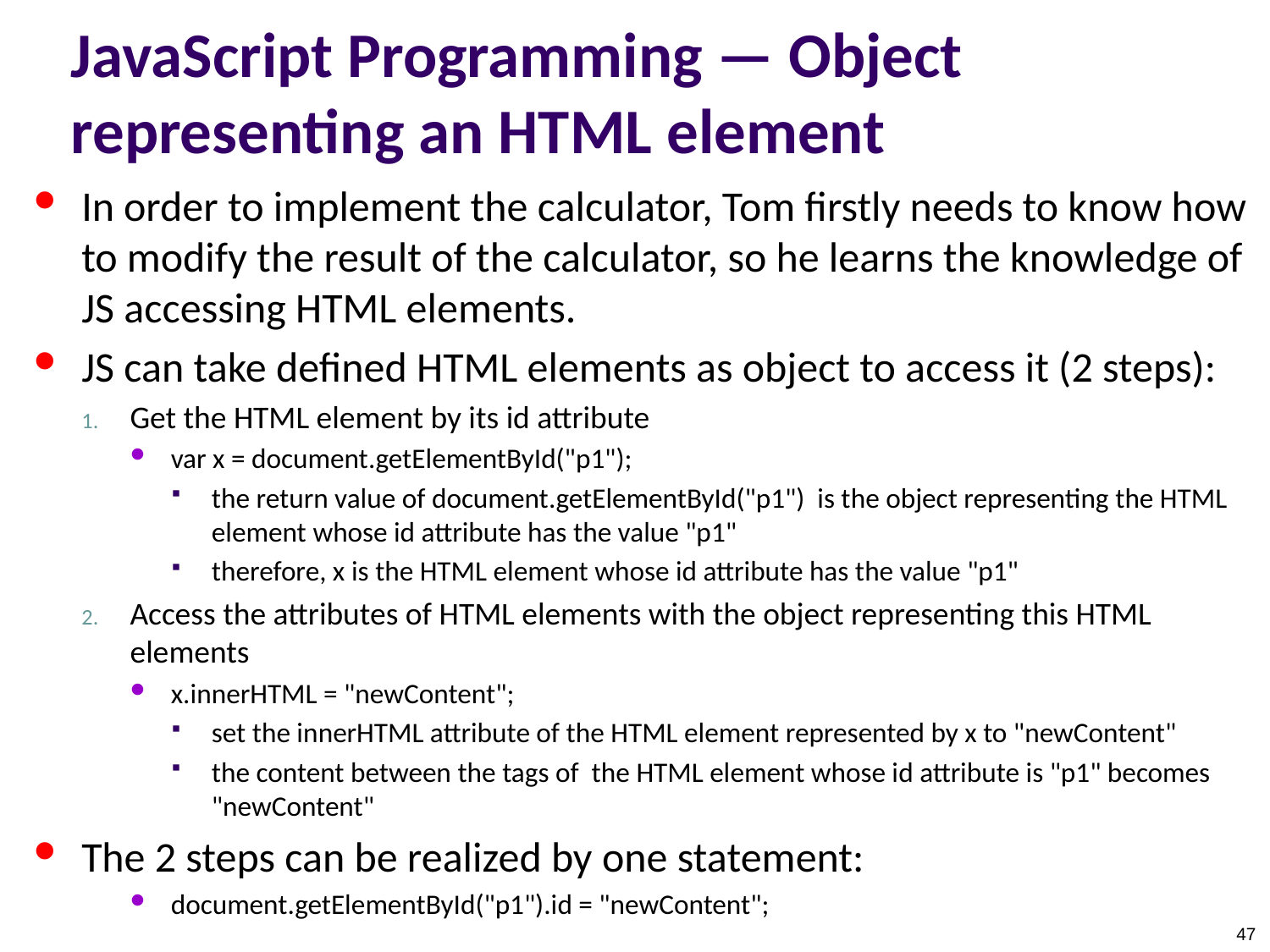

# JavaScript Programming — Object representing an HTML element
In order to implement the calculator, Tom firstly needs to know how to modify the result of the calculator, so he learns the knowledge of JS accessing HTML elements.
JS can take defined HTML elements as object to access it (2 steps):
Get the HTML element by its id attribute
var x = document.getElementById("p1");
the return value of document.getElementById("p1")  is the object representing the HTML element whose id attribute has the value "p1"
therefore, x is the HTML element whose id attribute has the value "p1"
Access the attributes of HTML elements with the object representing this HTML elements
x.innerHTML = "newContent";
set the innerHTML attribute of the HTML element represented by x to "newContent"
the content between the tags of  the HTML element whose id attribute is "p1" becomes "newContent"
The 2 steps can be realized by one statement:
document.getElementById("p1").id = "newContent";
47